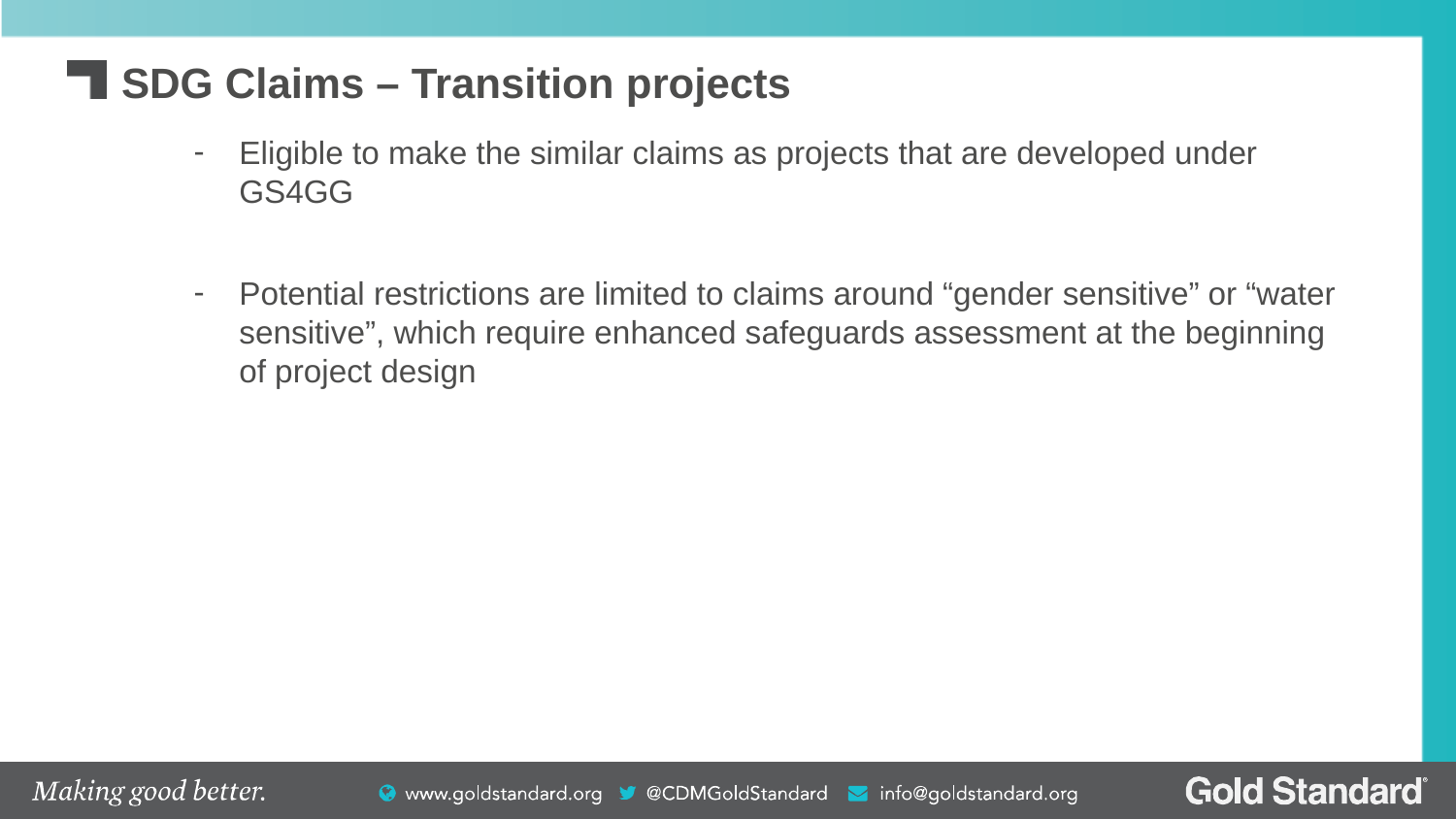

# SDG Claims – Transition projects
Eligible to make the similar claims as projects that are developed under GS4GG

Potential restrictions are limited to claims around “gender sensitive” or “water sensitive”, which require enhanced safeguards assessment at the beginning of project design